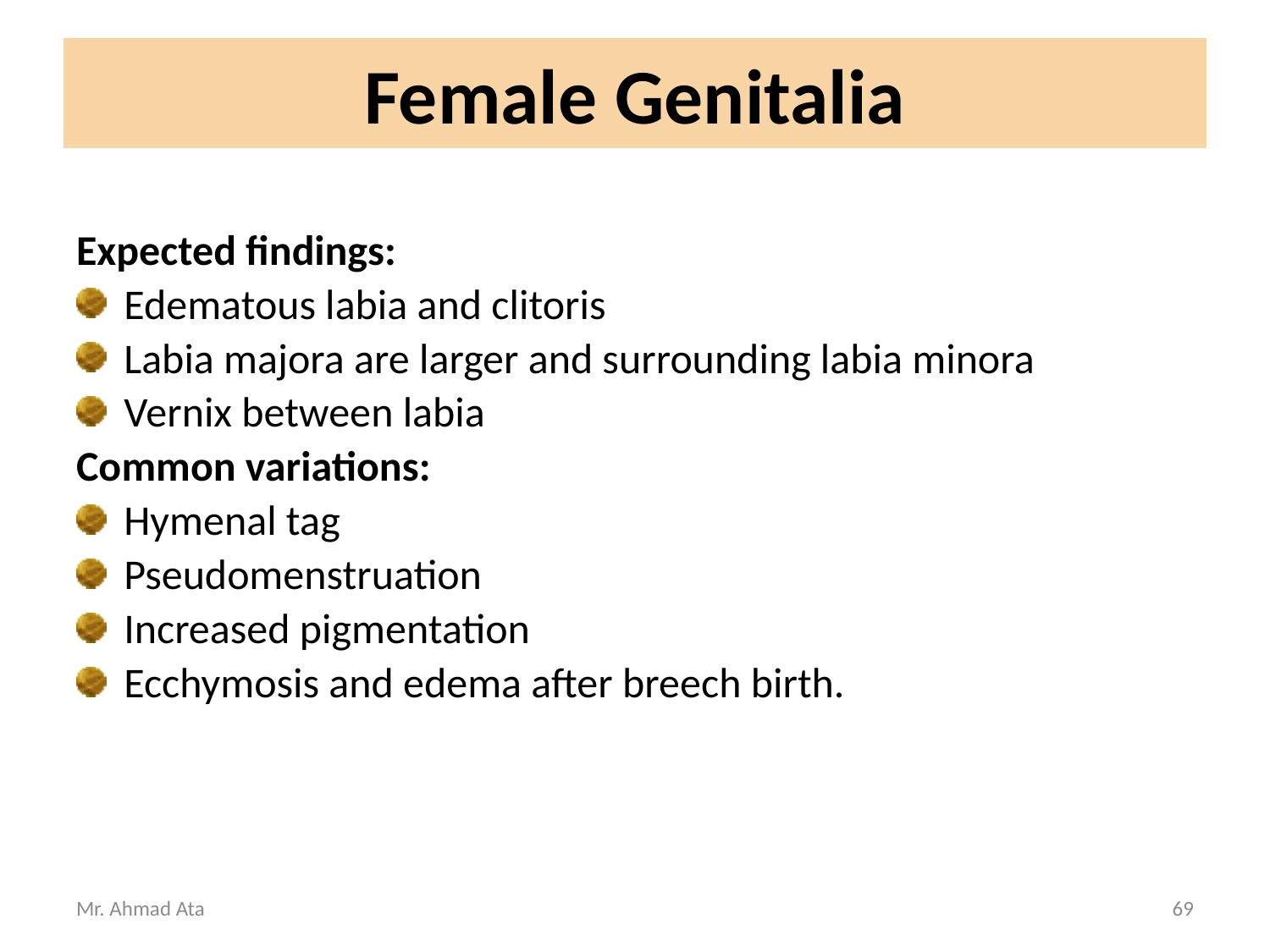

# Female Genitalia
Expected findings:
Edematous labia and clitoris
Labia majora are larger and surrounding labia minora
Vernix between labia
Common variations:
Hymenal tag
Pseudomenstruation
Increased pigmentation
Ecchymosis and edema after breech birth.

Mr. Ahmad Ata
69